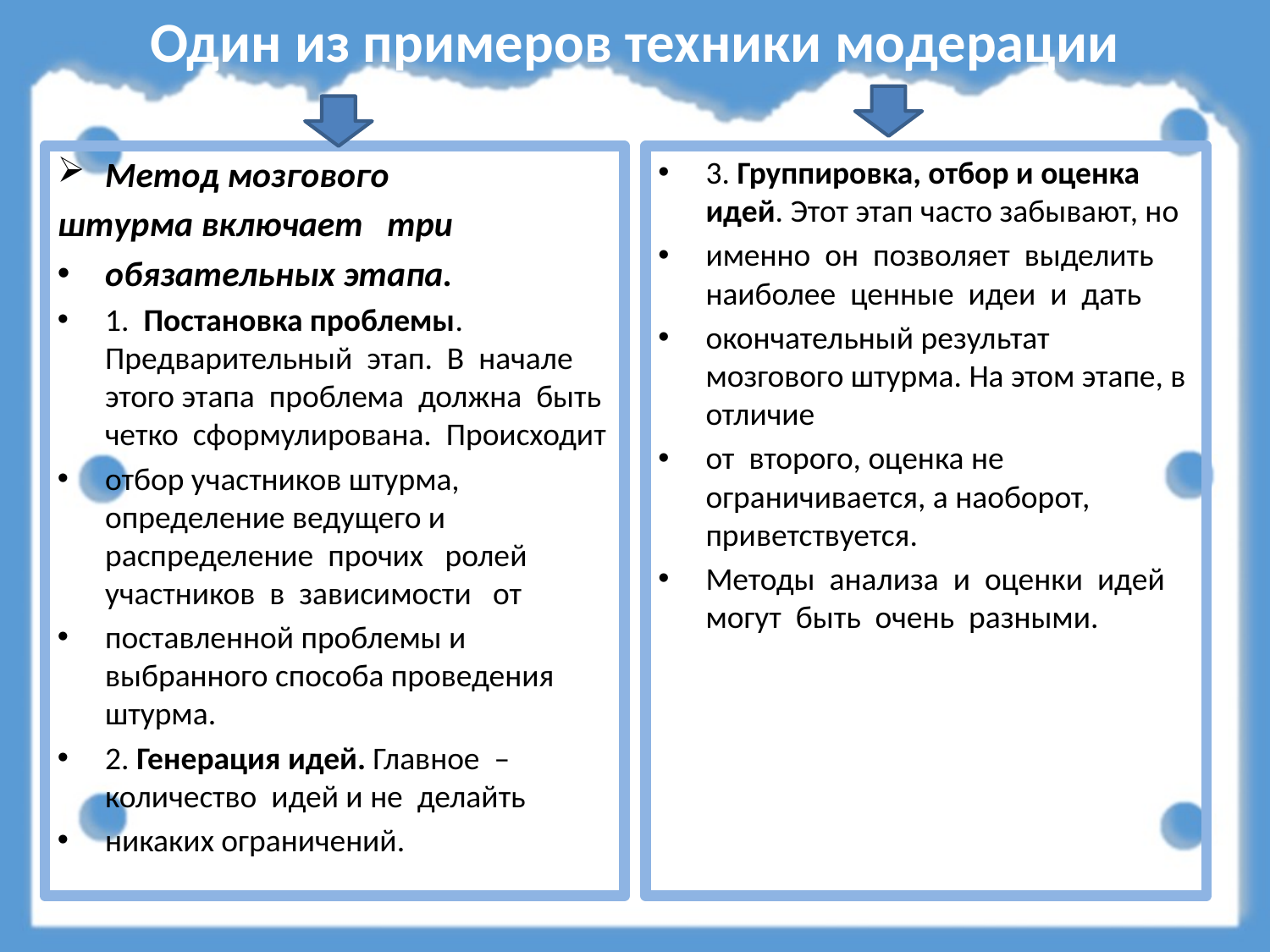

# Один из примеров техники модерации

Метод мозгового
штурма включает   три
обязательных этапа.
1.  Постановка проблемы.  Предварительный  этап.  В  начале  этого этапа  проблема  должна  быть  четко  сформулирована.  Происходит
отбор участников штурма, определение ведущего и  распределение  прочих   ролей   участников  в  зависимости   от
поставленной проблемы и выбранного способа проведения штурма.
2. Генерация идей. Главное  –  количество  идей и не  делайть
никаких ограничений.

3. Группировка, отбор и оценка идей. Этот этап часто забывают, но
именно  он  позволяет  выделить  наиболее  ценные  идеи  и  дать
окончательный результат мозгового штурма. На этом этапе, в отличие
от  второго, оценка не ограничивается, а наоборот, приветствуется.
Методы  анализа  и  оценки  идей  могут  быть  очень  разными.